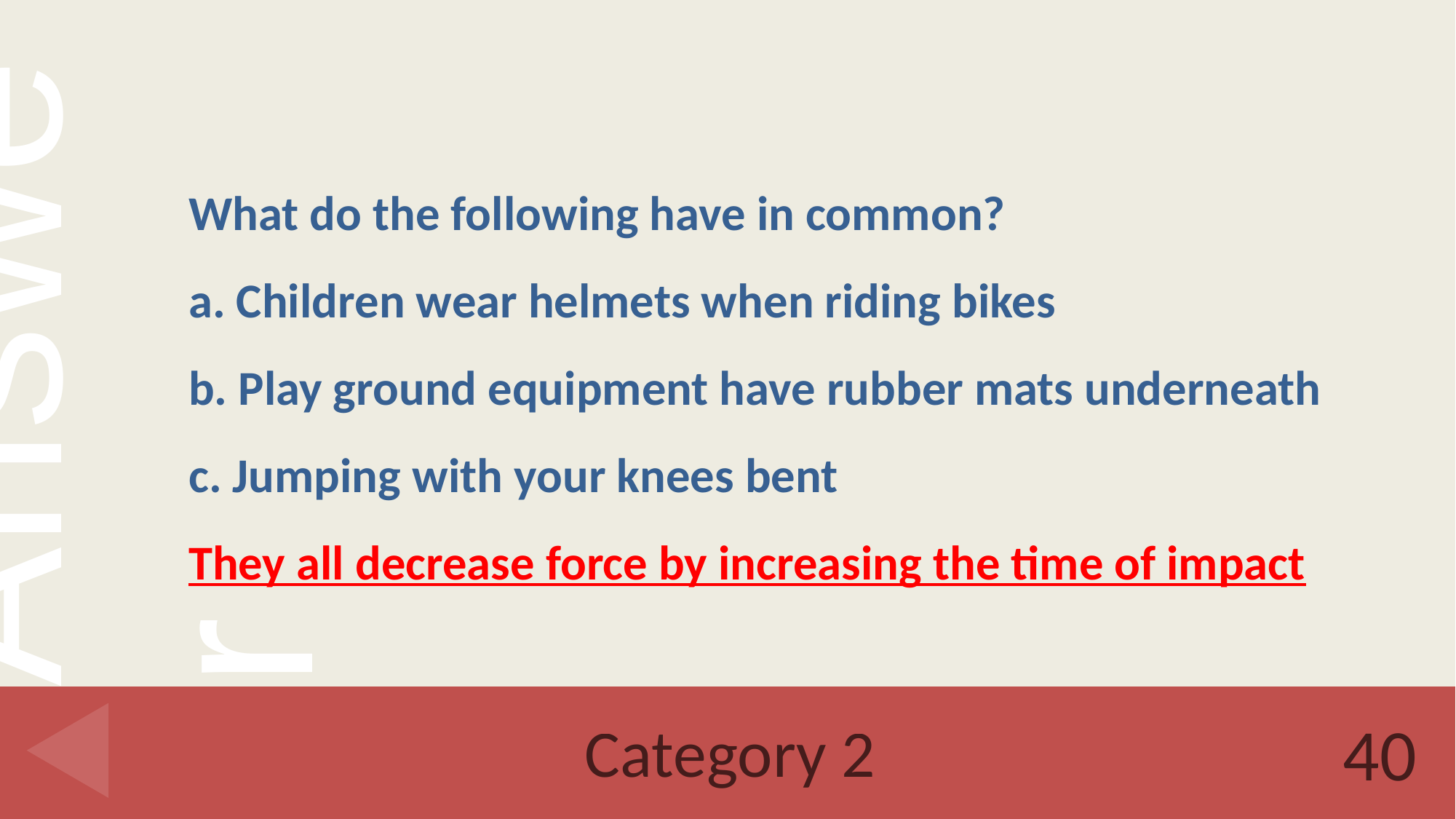

What do the following have in common?
a. Children wear helmets when riding bikes
b. Play ground equipment have rubber mats underneath
c. Jumping with your knees bent
They all decrease force by increasing the time of impact
# Category 2
40